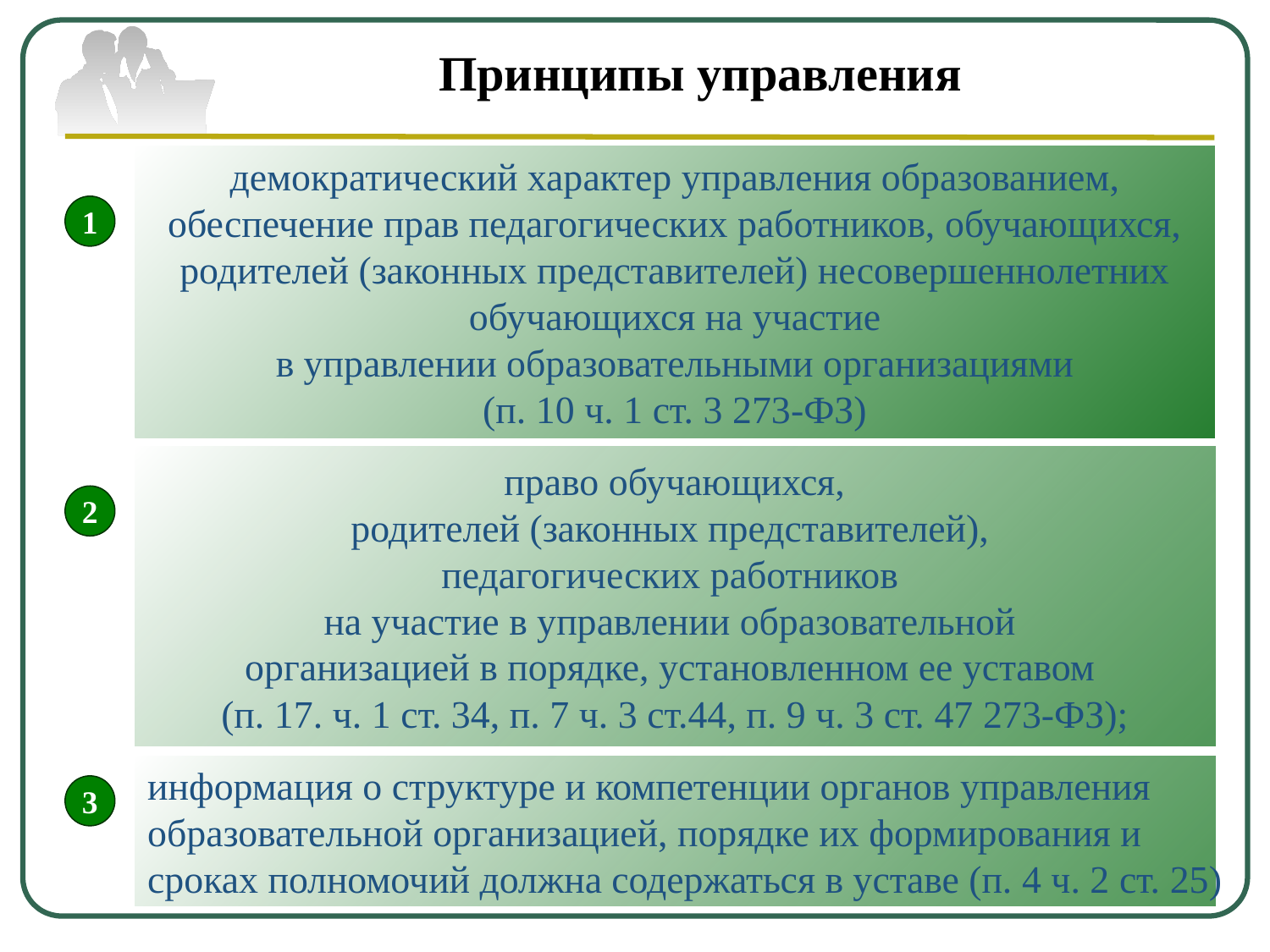

Принципы управления
демократический характер управления образованием, обеспечение прав педагогических работников, обучающихся, родителей (законных представителей) несовершеннолетних обучающихся на участие
 в управлении образовательными организациями
(п. 10 ч. 1 ст. 3 273-ФЗ)
1
 право обучающихся,
родителей (законных представителей),
педагогических работников
на участие в управлении образовательной
организацией в порядке, установленном ее уставом
(п. 17. ч. 1 ст. 34, п. 7 ч. 3 ст.44, п. 9 ч. 3 ст. 47 273-ФЗ);
2
информация о структуре и компетенции органов управления
образовательной организацией, порядке их формирования и
сроках полномочий должна содержаться в уставе (п. 4 ч. 2 ст. 25)
3